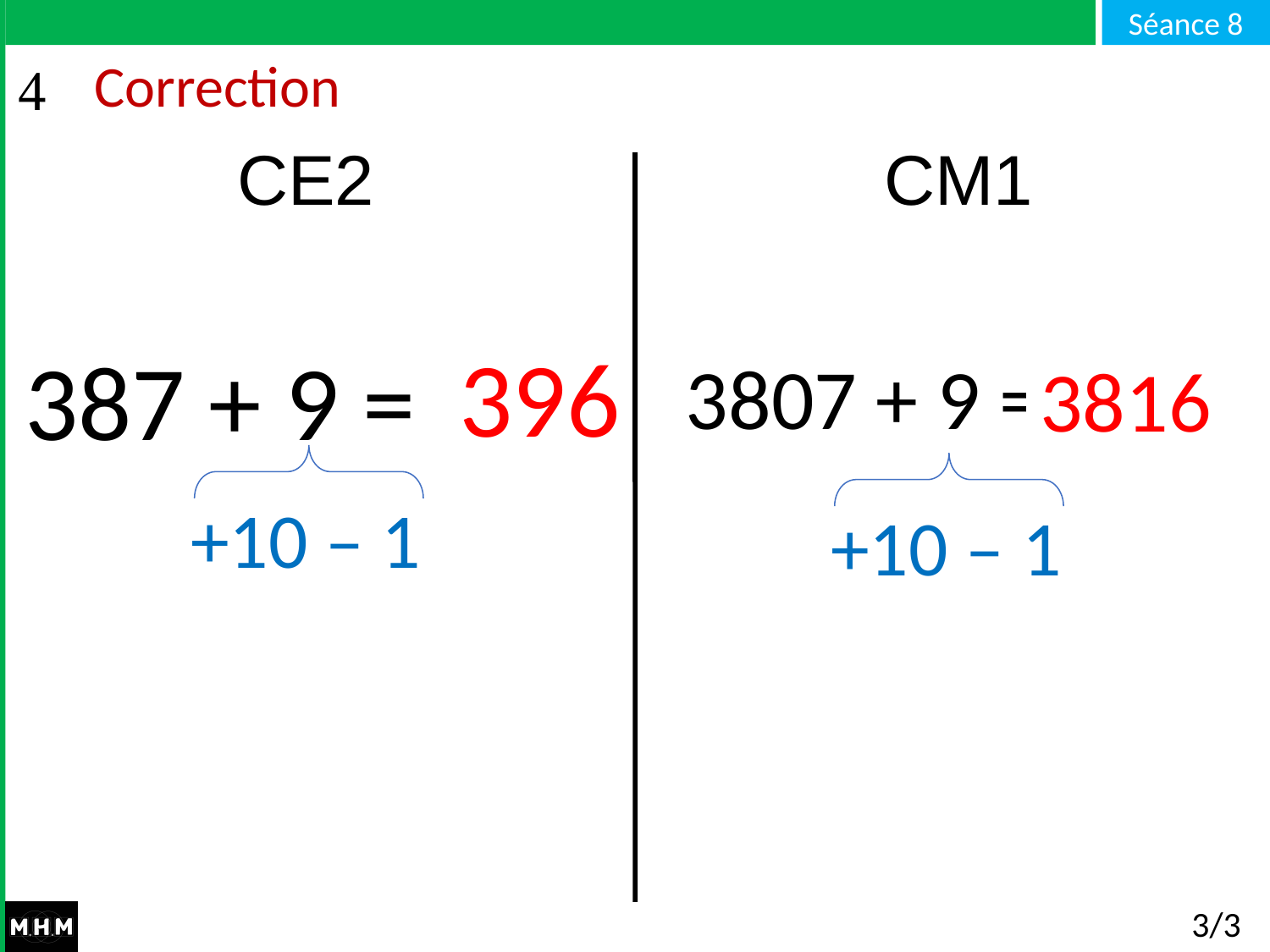

# Correction
CE2                          CM1

396
387 + 9 =
3807 + 9 =
3816

+10 – 1
+10 – 1
3/3